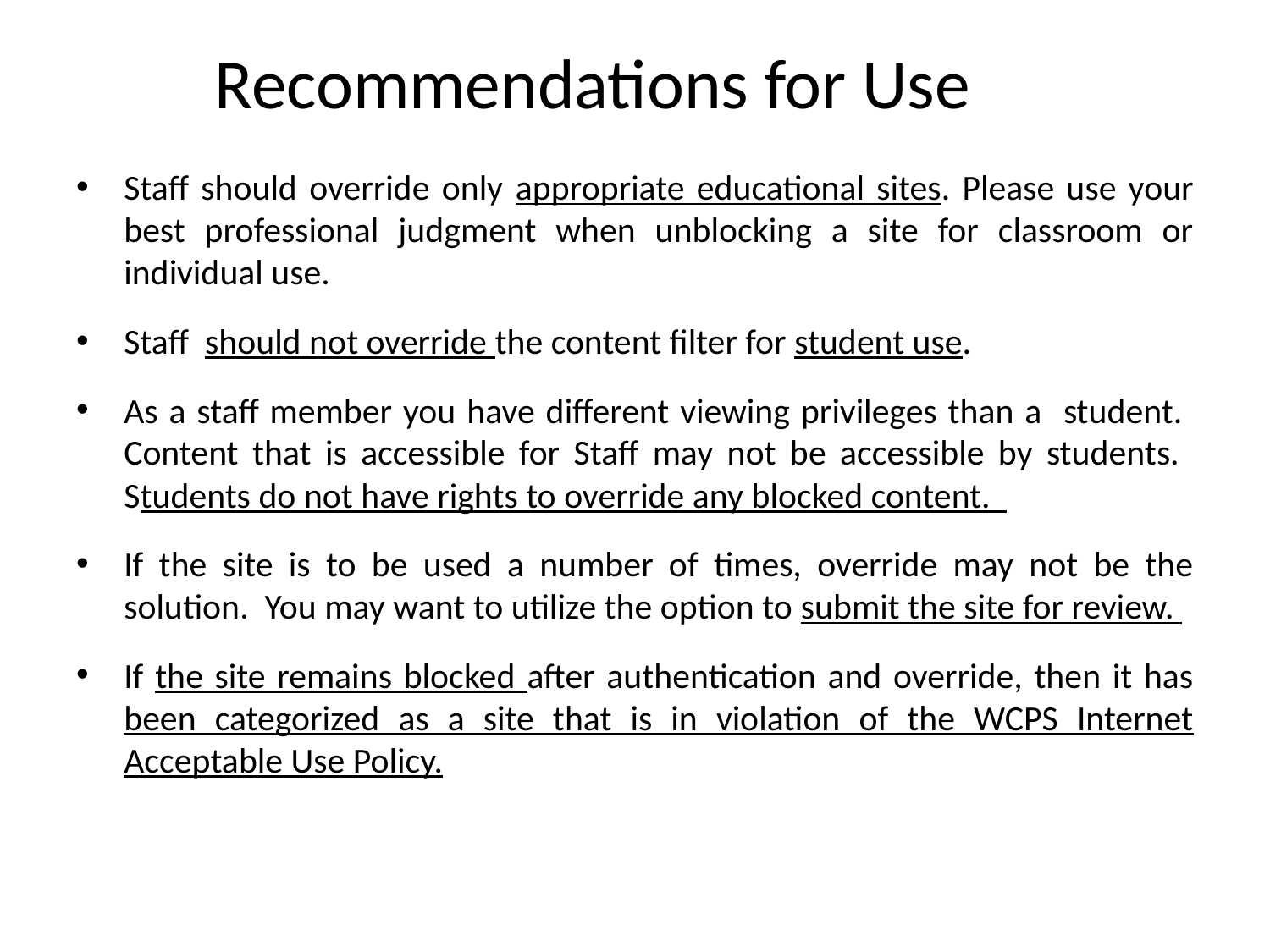

# Recommendations for Use
Staff should override only appropriate educational sites. Please use your best professional judgment when unblocking a site for classroom or individual use.

Staff  should not override the content filter for student use.

As a staff member you have different viewing privileges than a  student.  Content that is accessible for Staff may not be accessible by students.  Students do not have rights to override any blocked content.

If the site is to be used a number of times, override may not be the solution.  You may want to utilize the option to submit the site for review.

If the site remains blocked after authentication and override, then it has been categorized as a site that is in violation of the WCPS Internet Acceptable Use Policy.